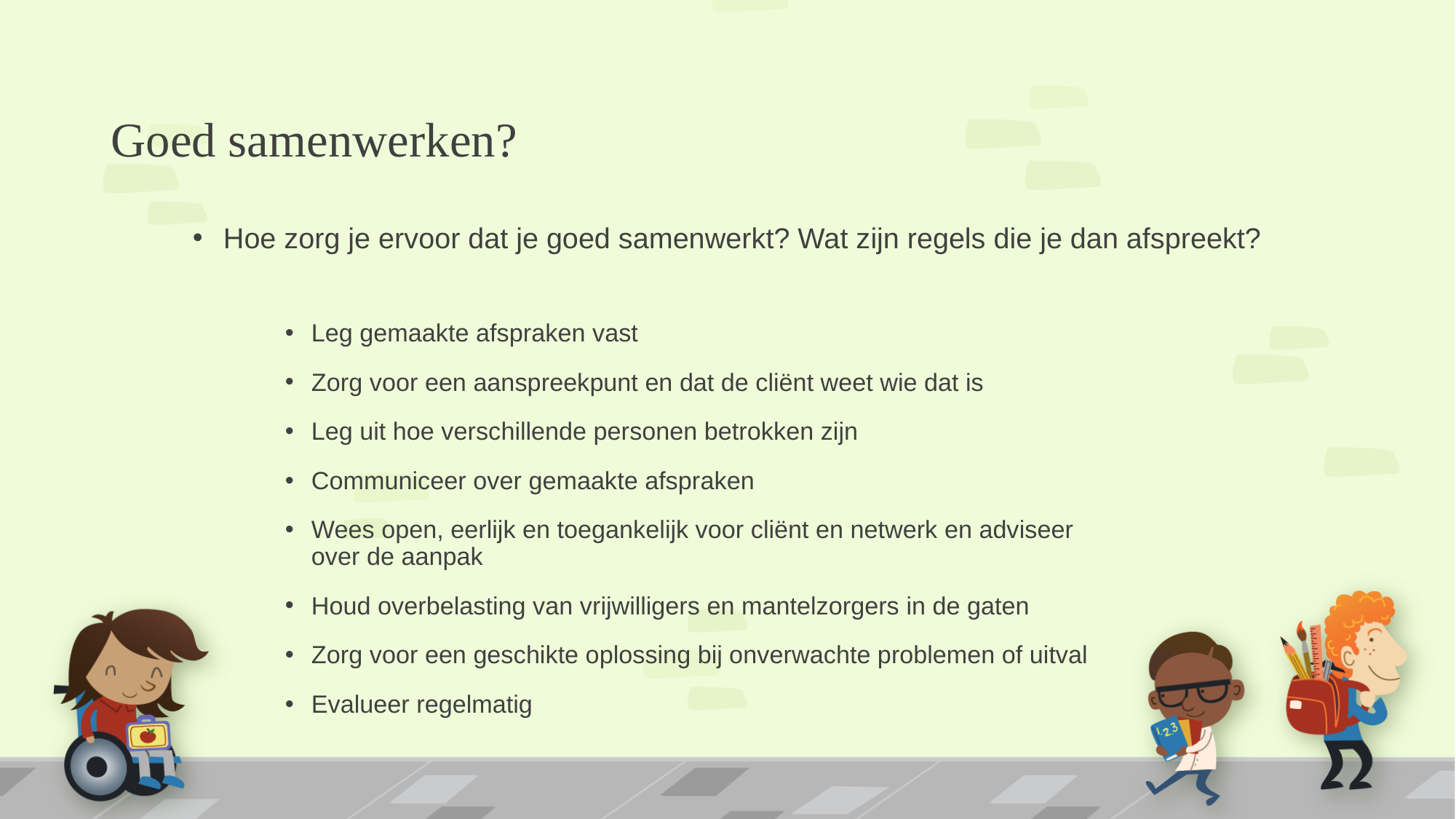

# Goed samenwerken?
Hoe zorg je ervoor dat je goed samenwerkt? Wat zijn regels die je dan afspreekt?
Leg gemaakte afspraken vast
Zorg voor een aanspreekpunt en dat de cliënt weet wie dat is
Leg uit hoe verschillende personen betrokken zijn
Communiceer over gemaakte afspraken
Wees open, eerlijk en toegankelijk voor cliënt en netwerk en adviseer over de aanpak
Houd overbelasting van vrijwilligers en mantelzorgers in de gaten
Zorg voor een geschikte oplossing bij onverwachte problemen of uitval
Evalueer regelmatig